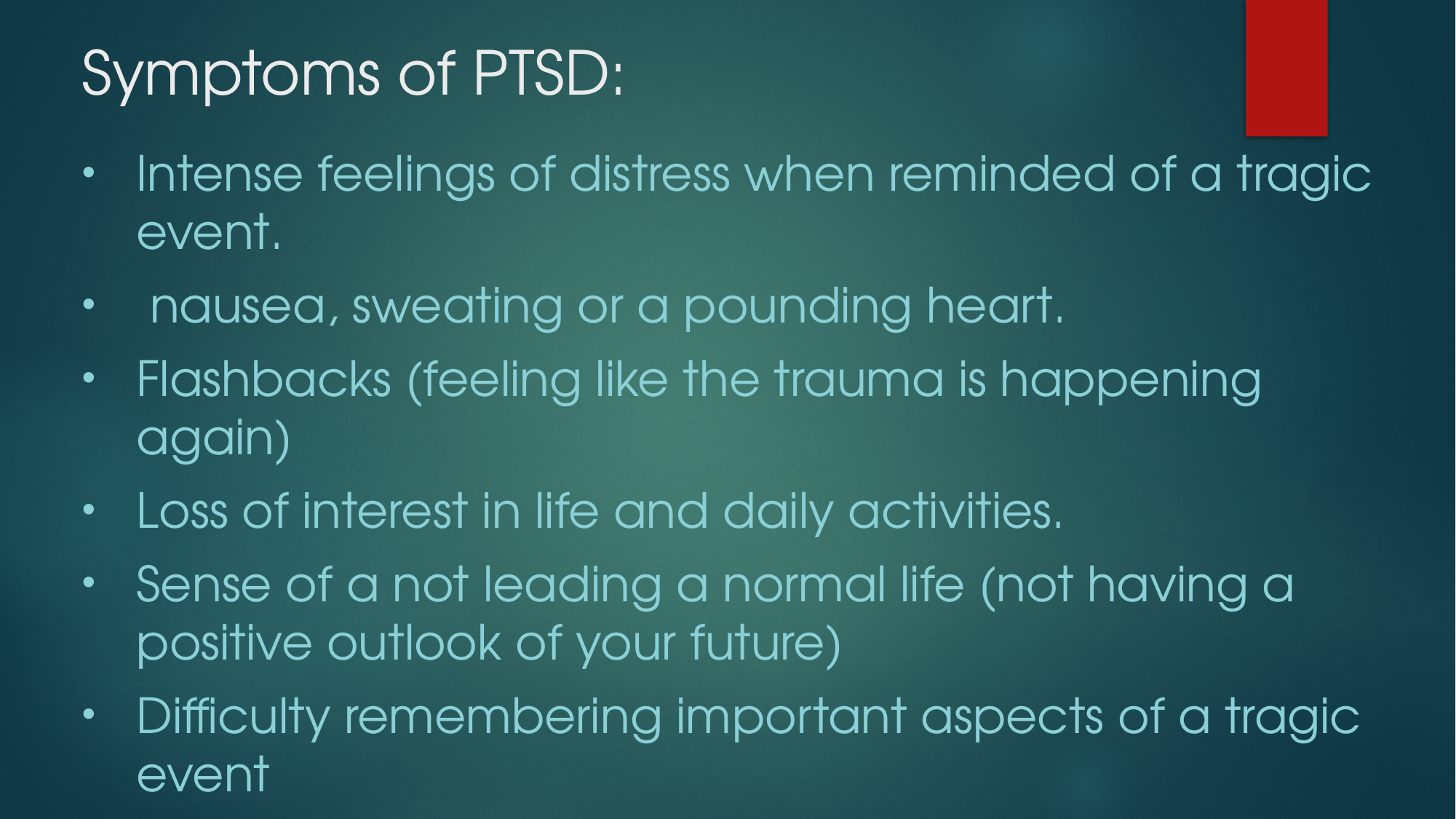

# Symptoms of PTSD:
Intense feelings of distress when reminded of a tragic event.
 nausea, sweating or a pounding heart.
Flashbacks (feeling like the trauma is happening again)
Loss of interest in life and daily activities.
Sense of a not leading a normal life (not having a positive outlook of your future)
Difficulty remembering important aspects of a tragic event